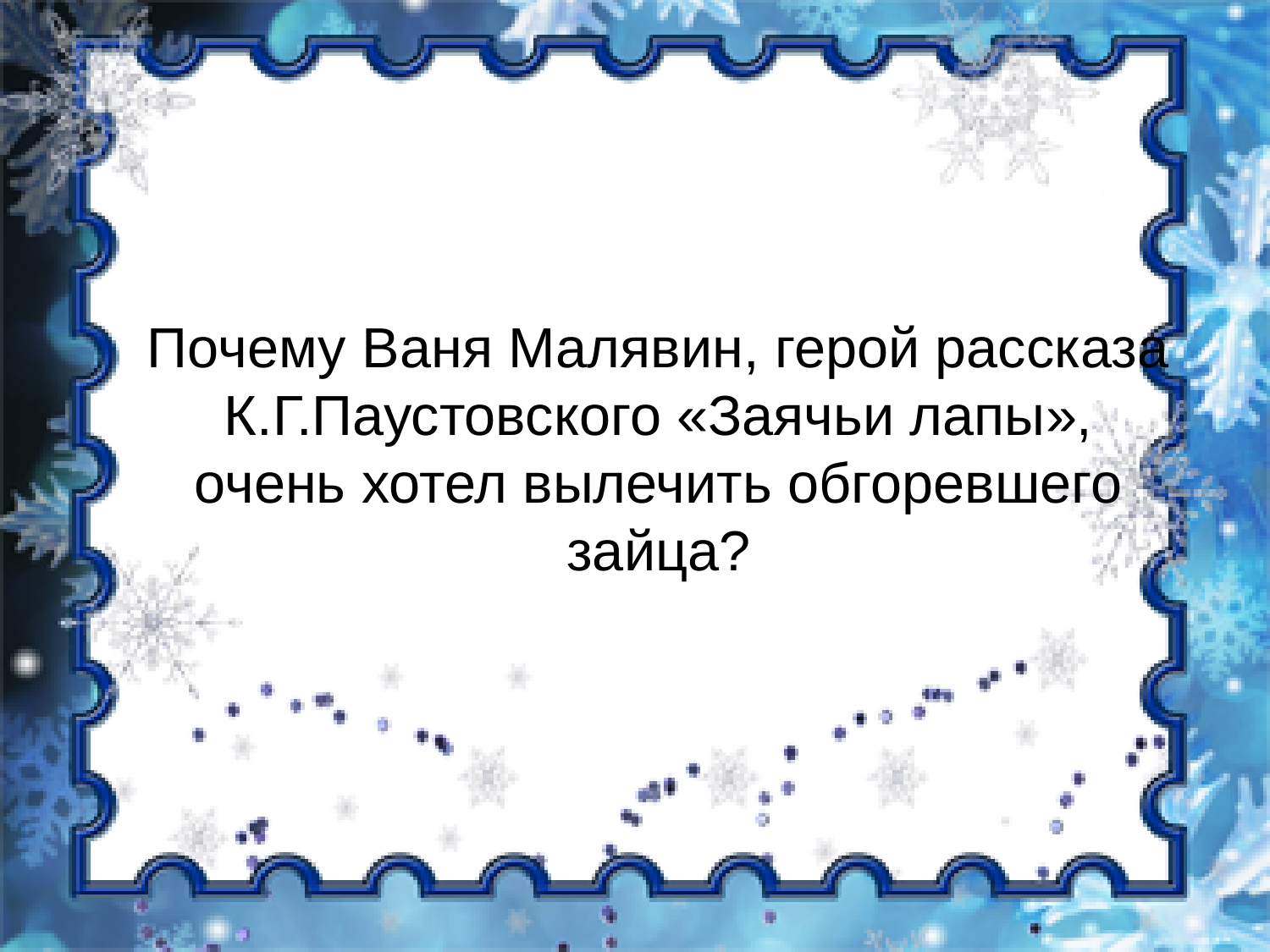

Почему Ваня Малявин, герой рассказа К.Г.Паустовского «Заячьи лапы», очень хотел вылечить обгоревшего зайца?